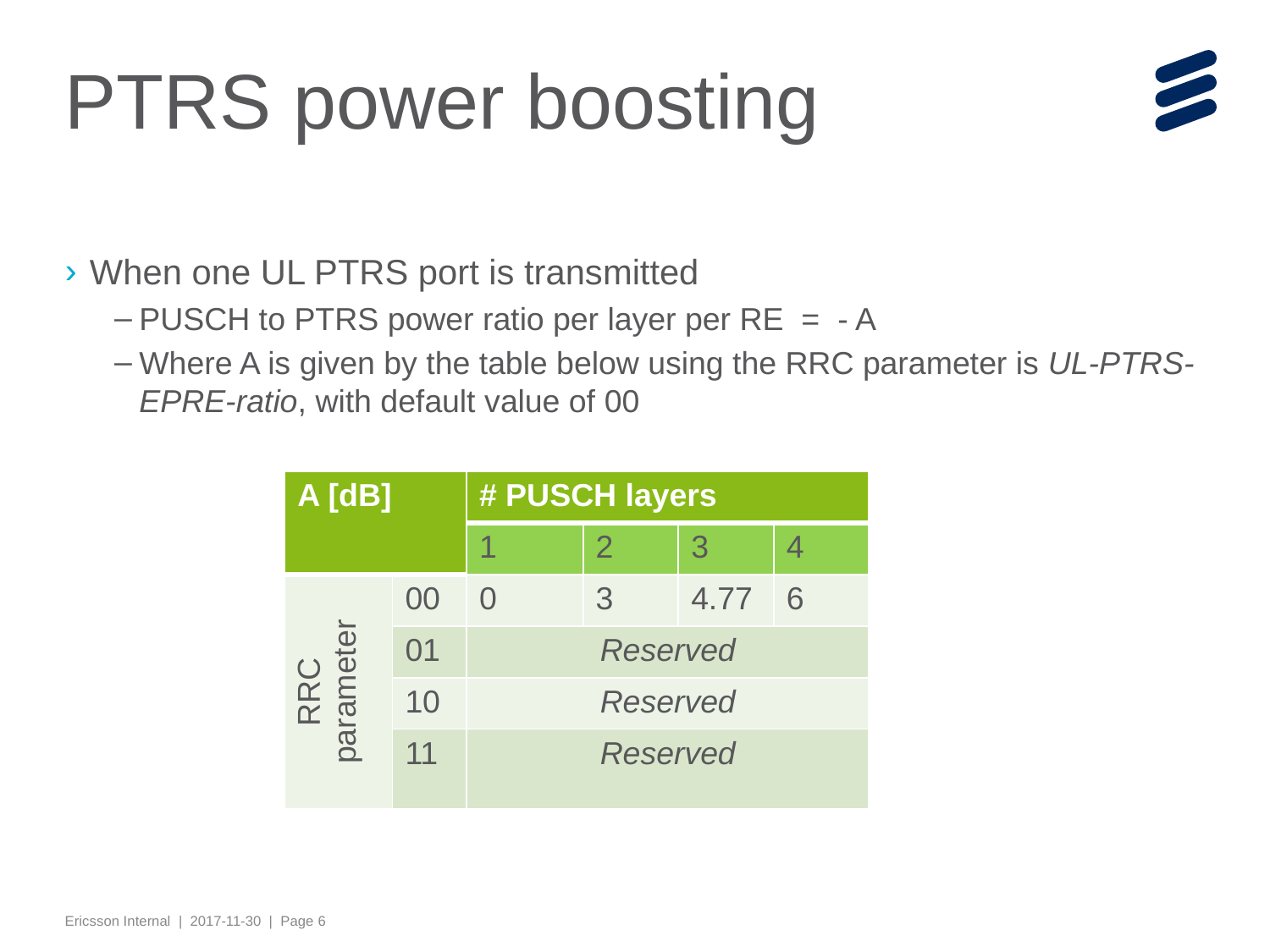

# PTRS power boosting
When one UL PTRS port is transmitted
PUSCH to PTRS power ratio per layer per RE  =  - A
Where A is given by the table below using the RRC parameter is UL-PTRS-EPRE-ratio, with default value of 00
| A [dB] |  | # PUSCH layers |  |  |  |
| --- | --- | --- | --- | --- | --- |
|  |  | 1 | 2 | 3 | 4 |
| RRC parameter | 00 | 0 | 3 | 4.77 | 6 |
|  | 01 | Reserved |  |  |  |
|  | 10 | Reserved |  |  |  |
|  | 11 | Reserved |  |  |  |